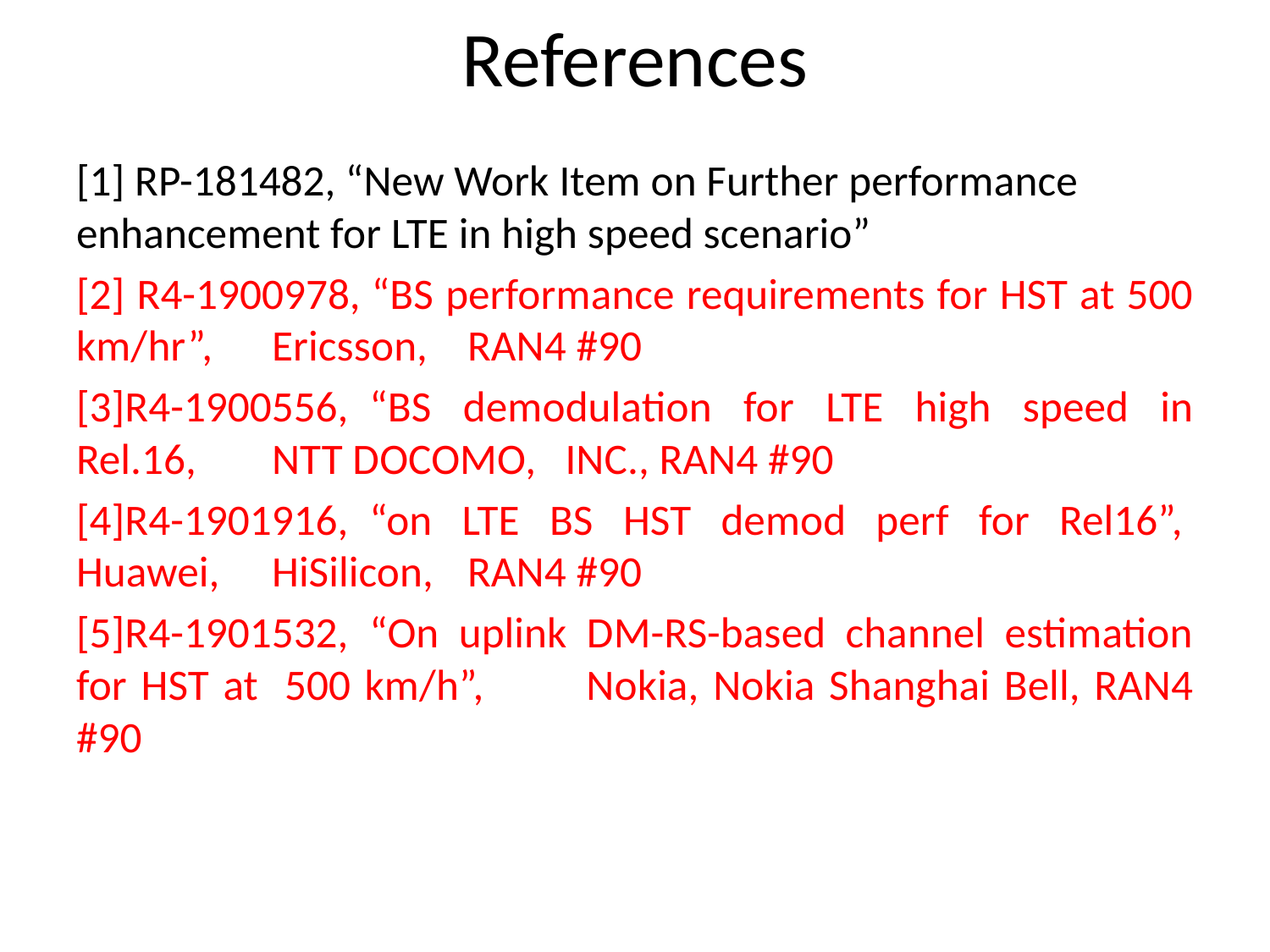

# References
[1] RP-181482, “New Work Item on Further performance enhancement for LTE in high speed scenario”
[2] R4-1900978,	“BS performance requirements for HST at 500 km/hr”,	Ericsson, 	RAN4 #90
[3]R4-1900556,	“BS demodulation for LTE high speed in Rel.16,	NTT DOCOMO, 	INC., RAN4 #90
[4]R4-1901916,	“on LTE BS HST demod perf for Rel16”,	Huawei, 	HiSilicon, 	RAN4 #90
[5]R4-1901532,	“On uplink DM-RS-based channel estimation for HST at 	500 km/h”, 	Nokia, Nokia Shanghai Bell, RAN4 #90